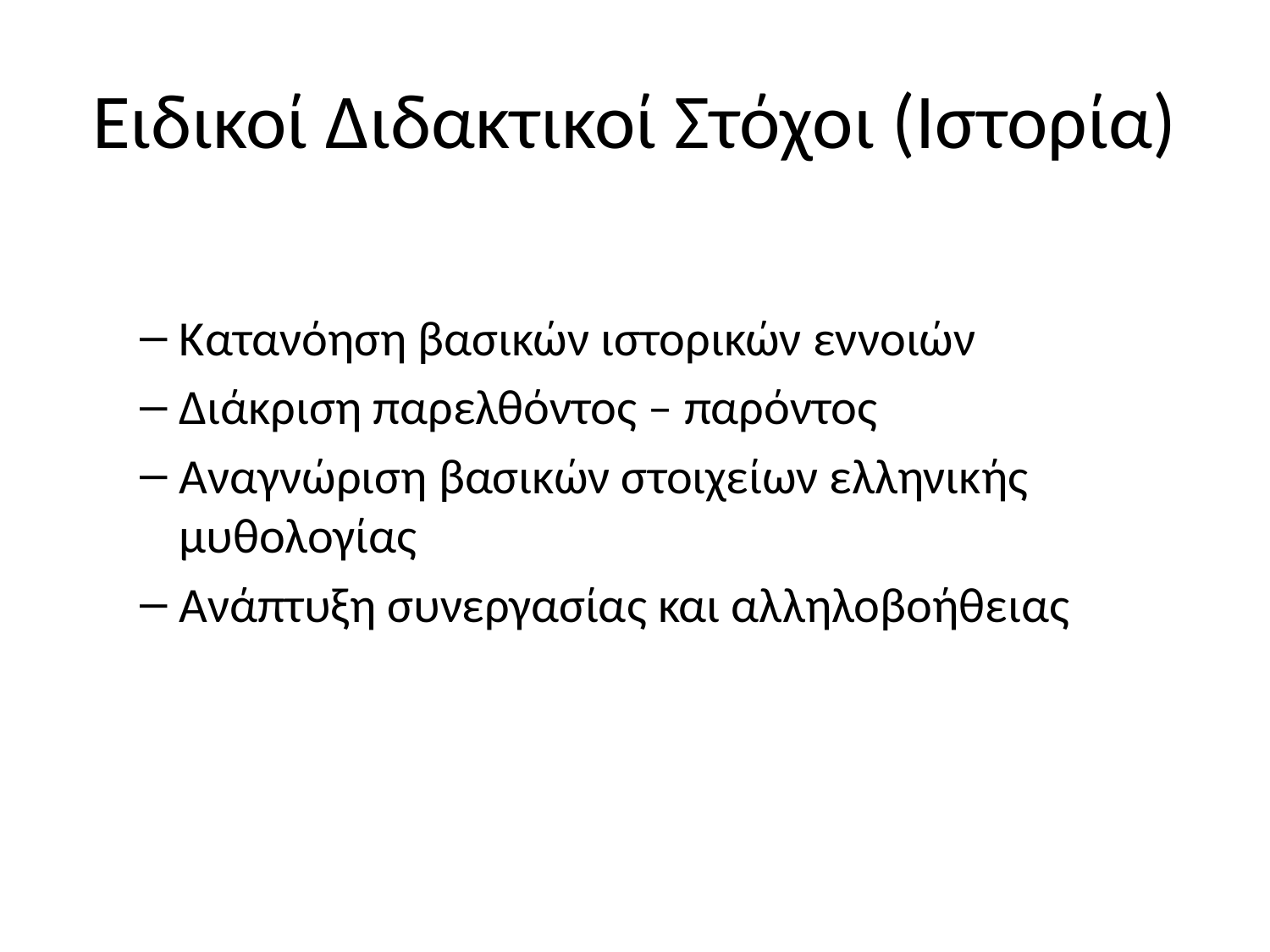

# Ειδικοί Διδακτικοί Στόχοι (Ιστορία)

Κατανόηση βασικών ιστορικών εννοιών
Διάκριση παρελθόντος – παρόντος
Αναγνώριση βασικών στοιχείων ελληνικής μυθολογίας
Ανάπτυξη συνεργασίας και αλληλοβοήθειας